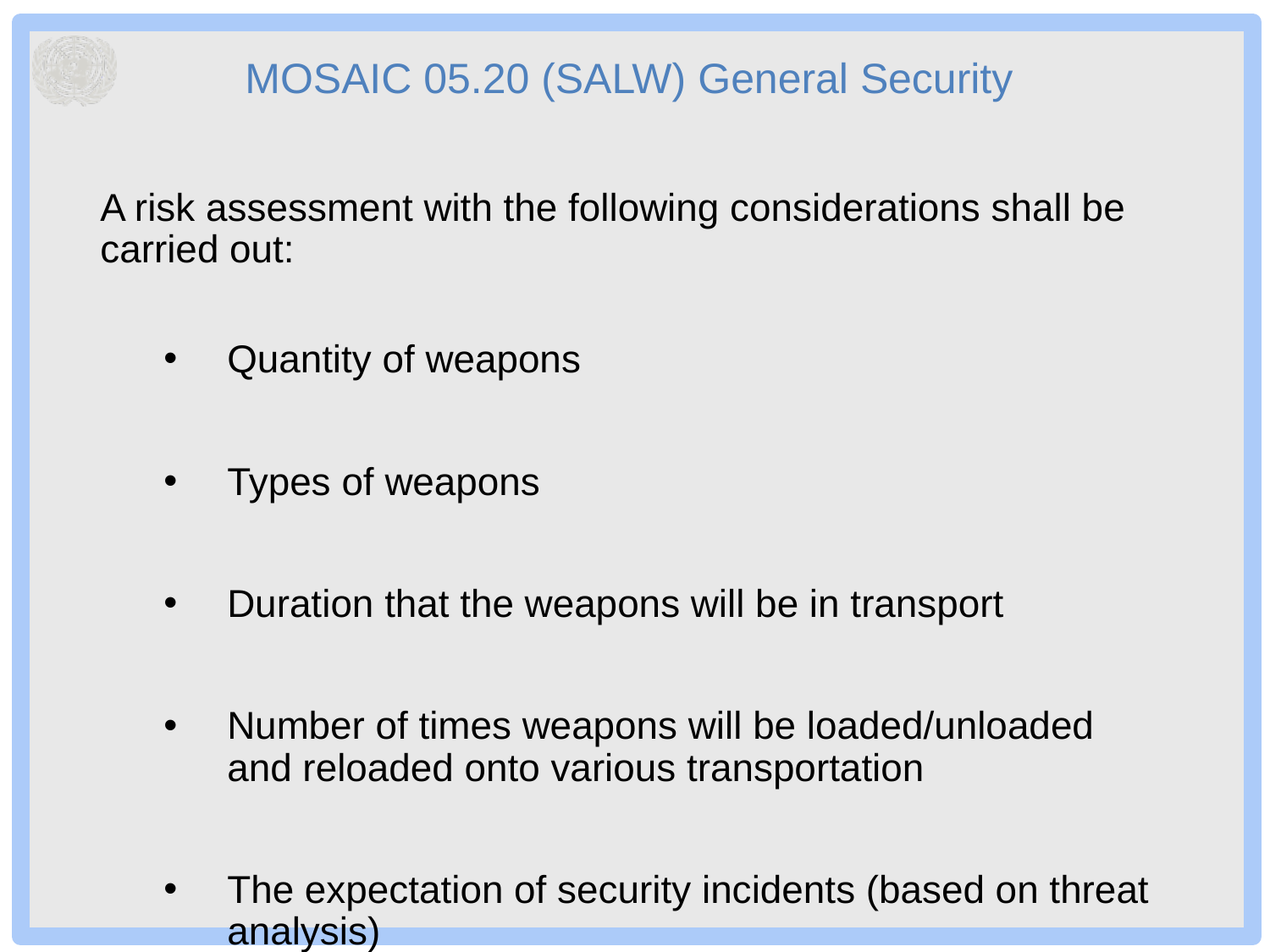

# MOSAIC 05.20 (SALW) General Security
A risk assessment with the following considerations shall be carried out:

Quantity of weapons

Types of weapons

Duration that the weapons will be in transport

Number of times weapons will be loaded/unloaded and reloaded onto various transportation

The expectation of security incidents (based on threat analysis)